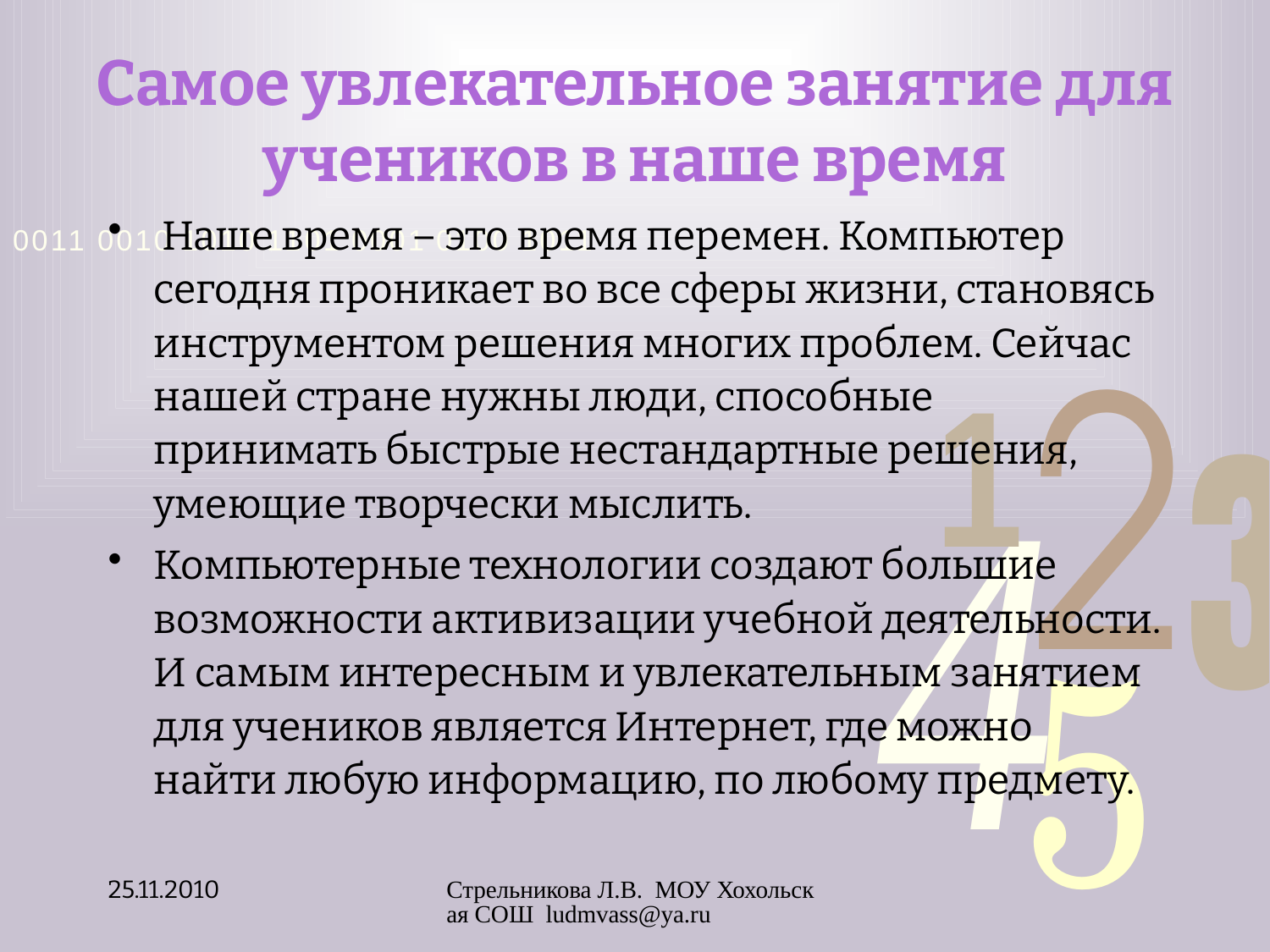

# Самое увлекательное занятие для учеников в наше время
 Наше время – это время перемен. Компьютер сегодня проникает во все сферы жизни, становясь инструментом решения многих проблем. Сейчас нашей стране нужны люди, способные принимать быстрые нестандартные решения, умеющие творчески мыслить.
Компьютерные технологии создают большие возможности активизации учебной деятельности. И самым интересным и увлекательным занятием для учеников является Интернет, где можно найти любую информацию, по любому предмету.
25.11.2010
Стрельникова Л.В.  МОУ Хохольская СОШ  ludmvass@ya.ru